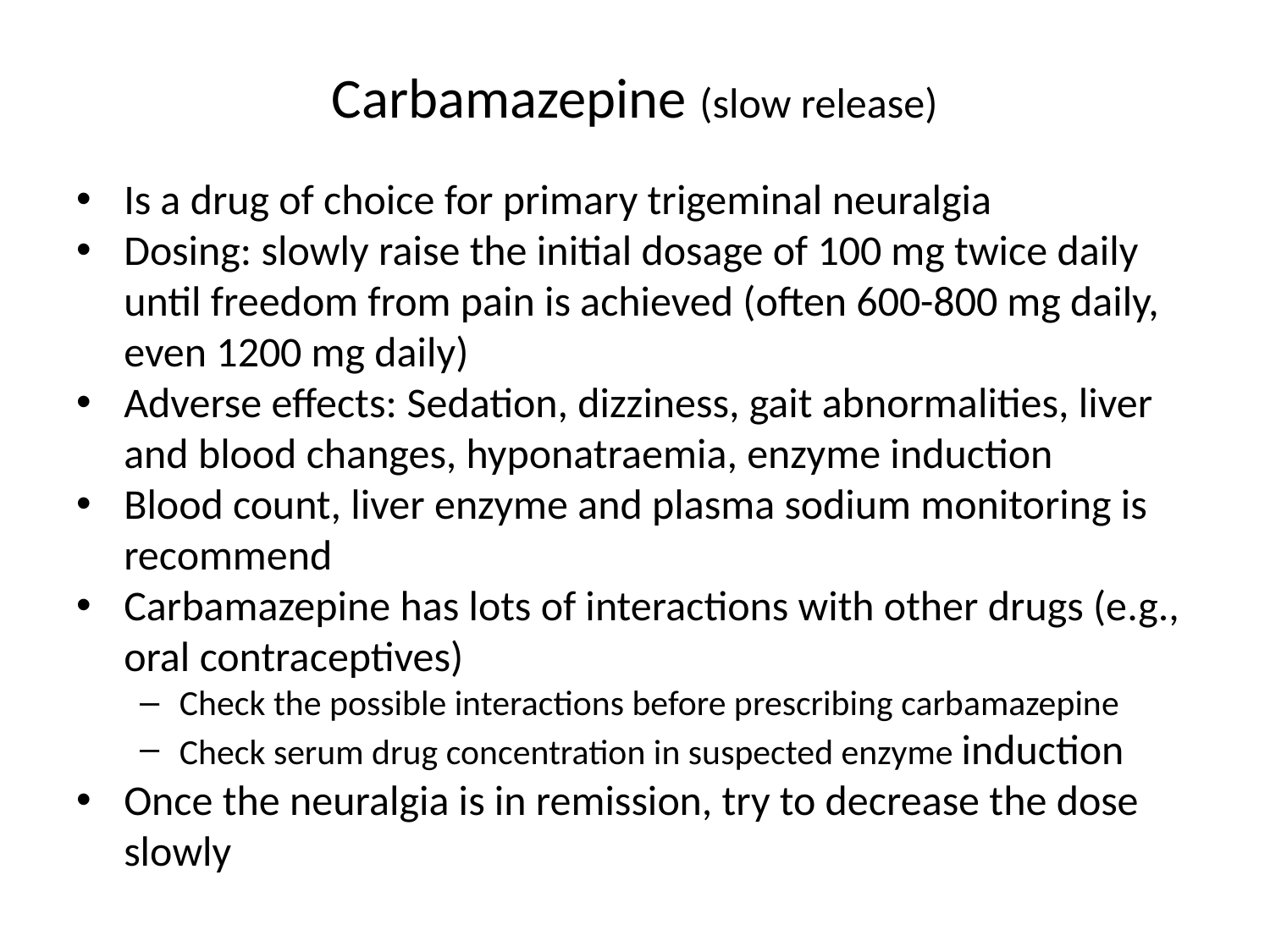

# Carbamazepine (slow release)
Is a drug of choice for primary trigeminal neuralgia
Dosing: slowly raise the initial dosage of 100 mg twice daily until freedom from pain is achieved (often 600-800 mg daily, even 1200 mg daily)
Adverse effects: Sedation, dizziness, gait abnormalities, liver and blood changes, hyponatraemia, enzyme induction
Blood count, liver enzyme and plasma sodium monitoring is recommend
Carbamazepine has lots of interactions with other drugs (e.g., oral contraceptives)
Check the possible interactions before prescribing carbamazepine
Check serum drug concentration in suspected enzyme induction
Once the neuralgia is in remission, try to decrease the dose slowly